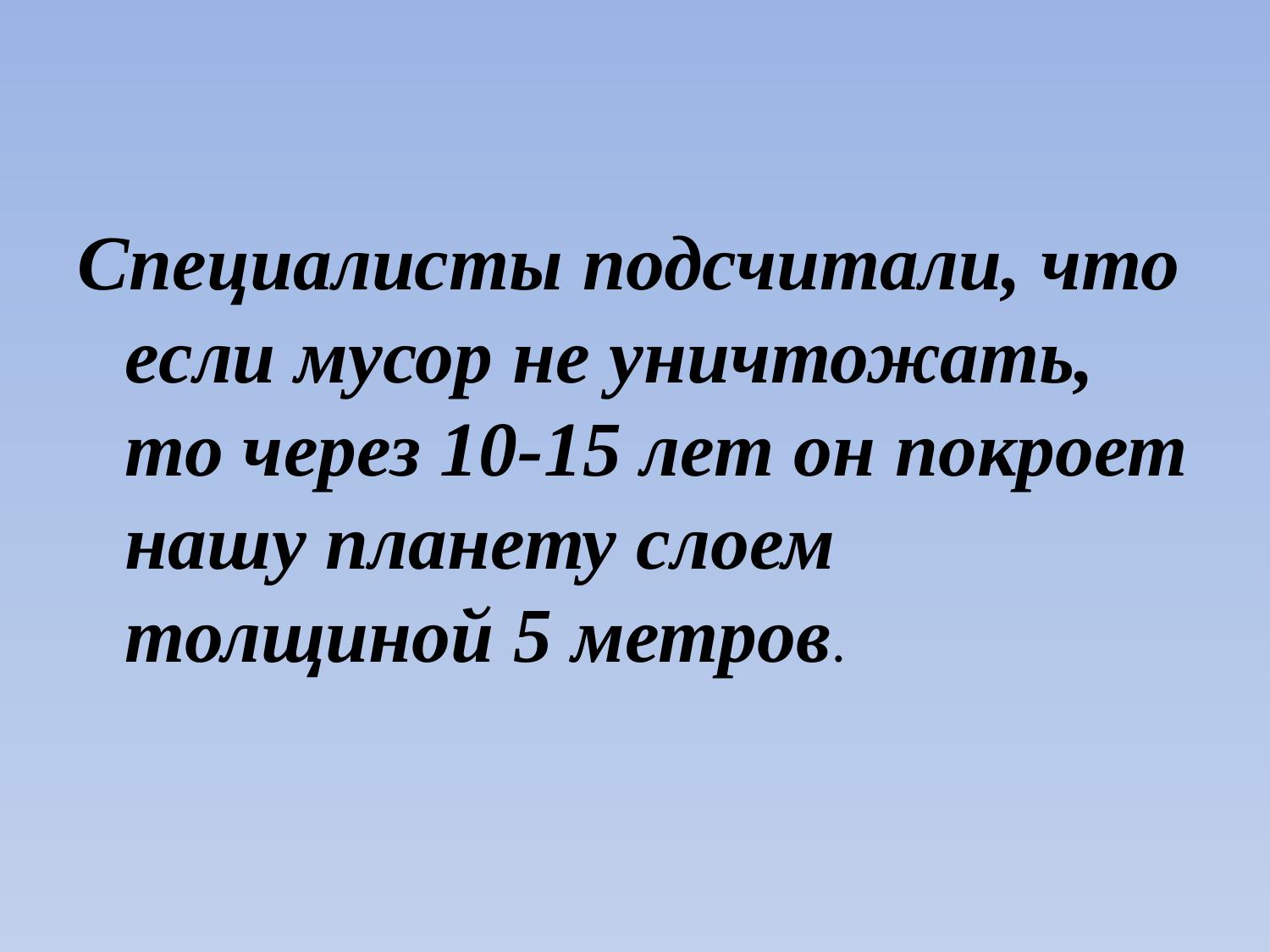

Специалисты подсчитали, что если мусор не уничтожать, то через 10-15 лет он покроет нашу планету слоем толщиной 5 метров.